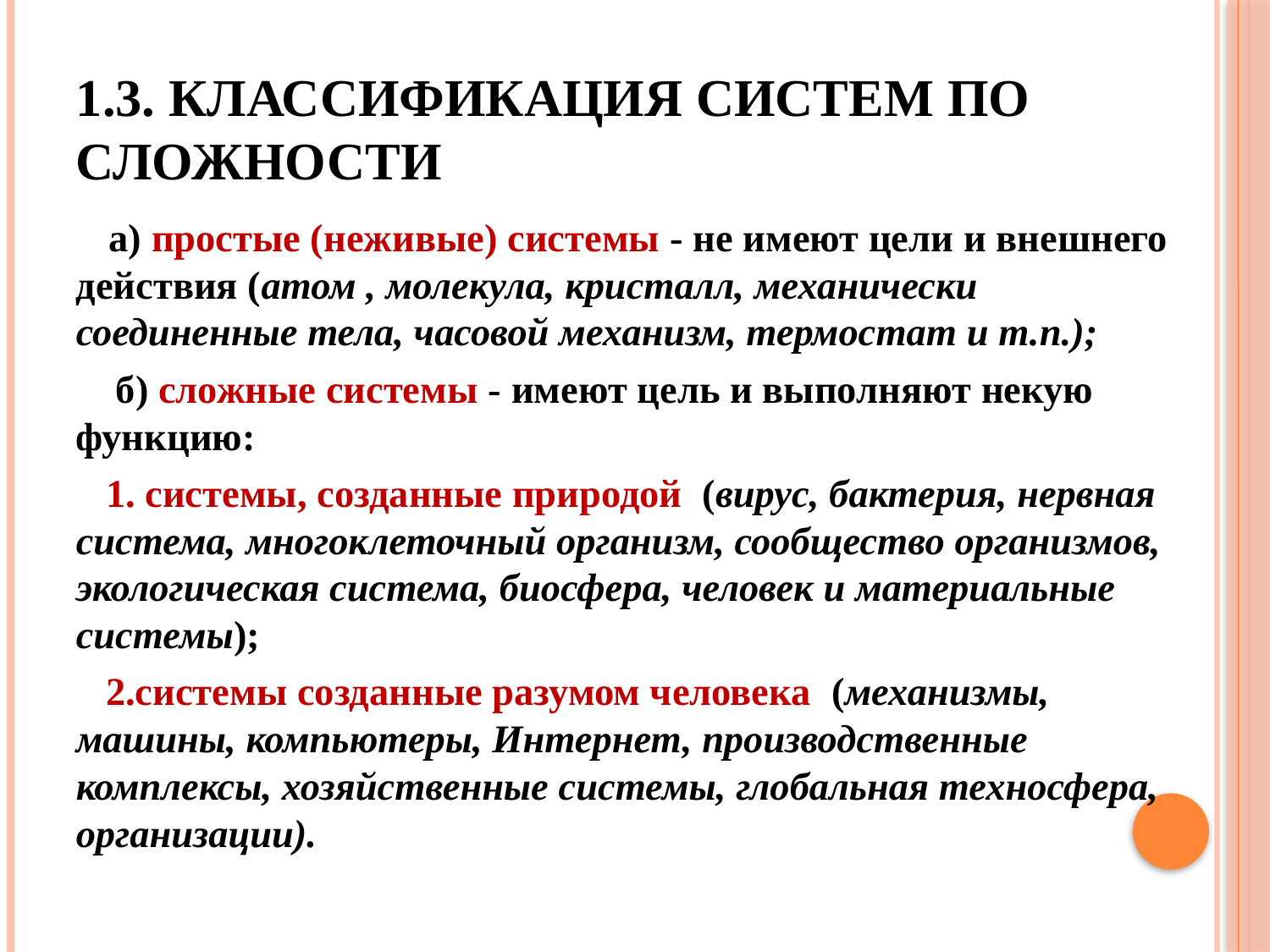

# 1.3. Классификация систем по сложности
   а) простые (неживые) системы - не имеют цели и внешнего действия (атом , молекула, кристалл, механически соединенные тела, часовой механизм, термостат и т.п.);
    б) сложные системы - имеют цель и выполняют некую  функцию:
   1. системы, созданные природой  (вирус, бактерия, нервная система, многоклеточный организм, сообщество организмов, экологическая система, биосфера, человек и материальные системы);
   2.системы созданные разумом человека  (механизмы, машины, компьютеры, Интернет, производственные комплексы, хозяйственные системы, глобальная техносфера, организации).